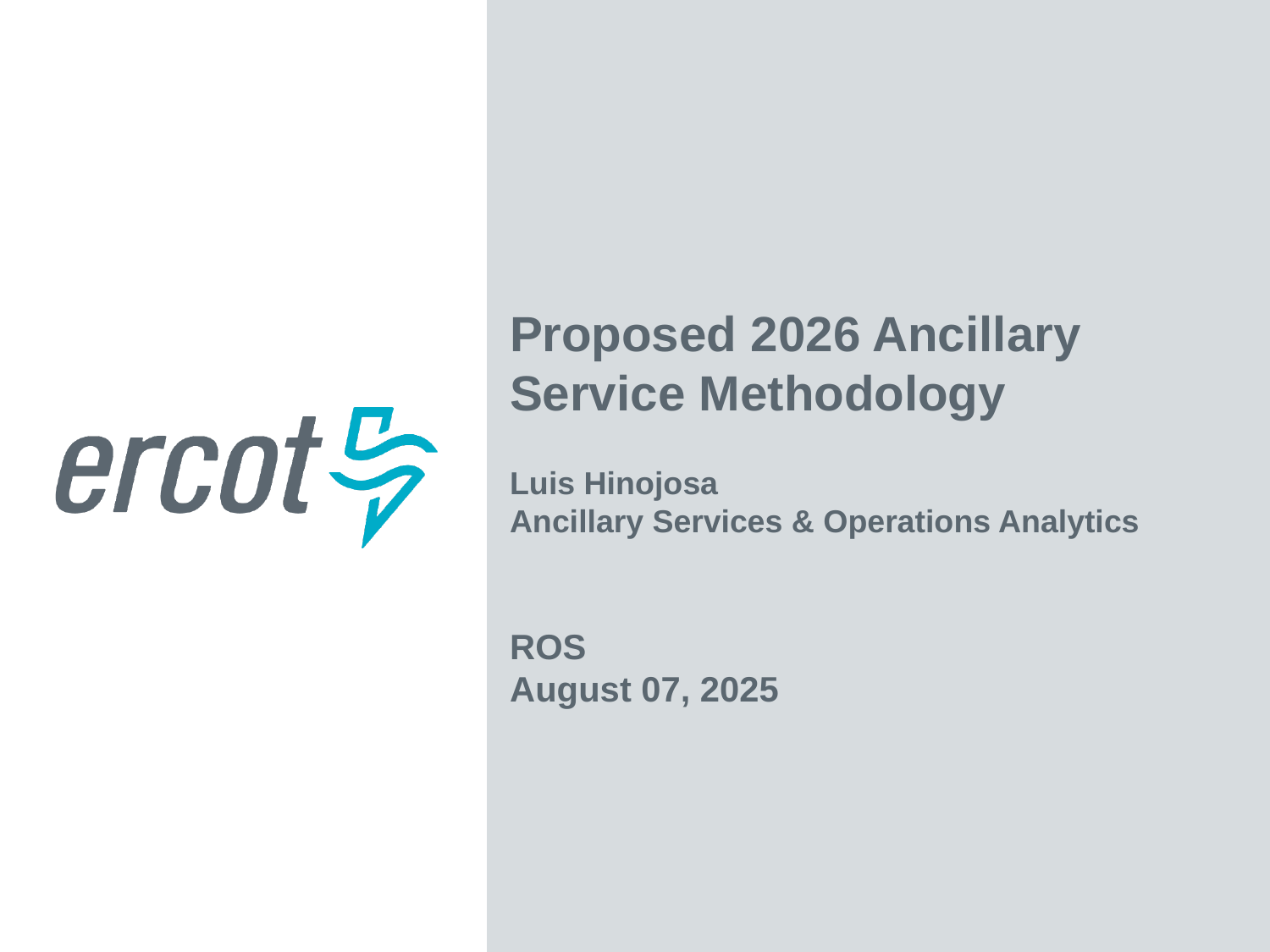

Proposed 2026 Ancillary Service Methodology

Luis Hinojosa
Ancillary Services & Operations Analytics

ROS
August 07, 2025